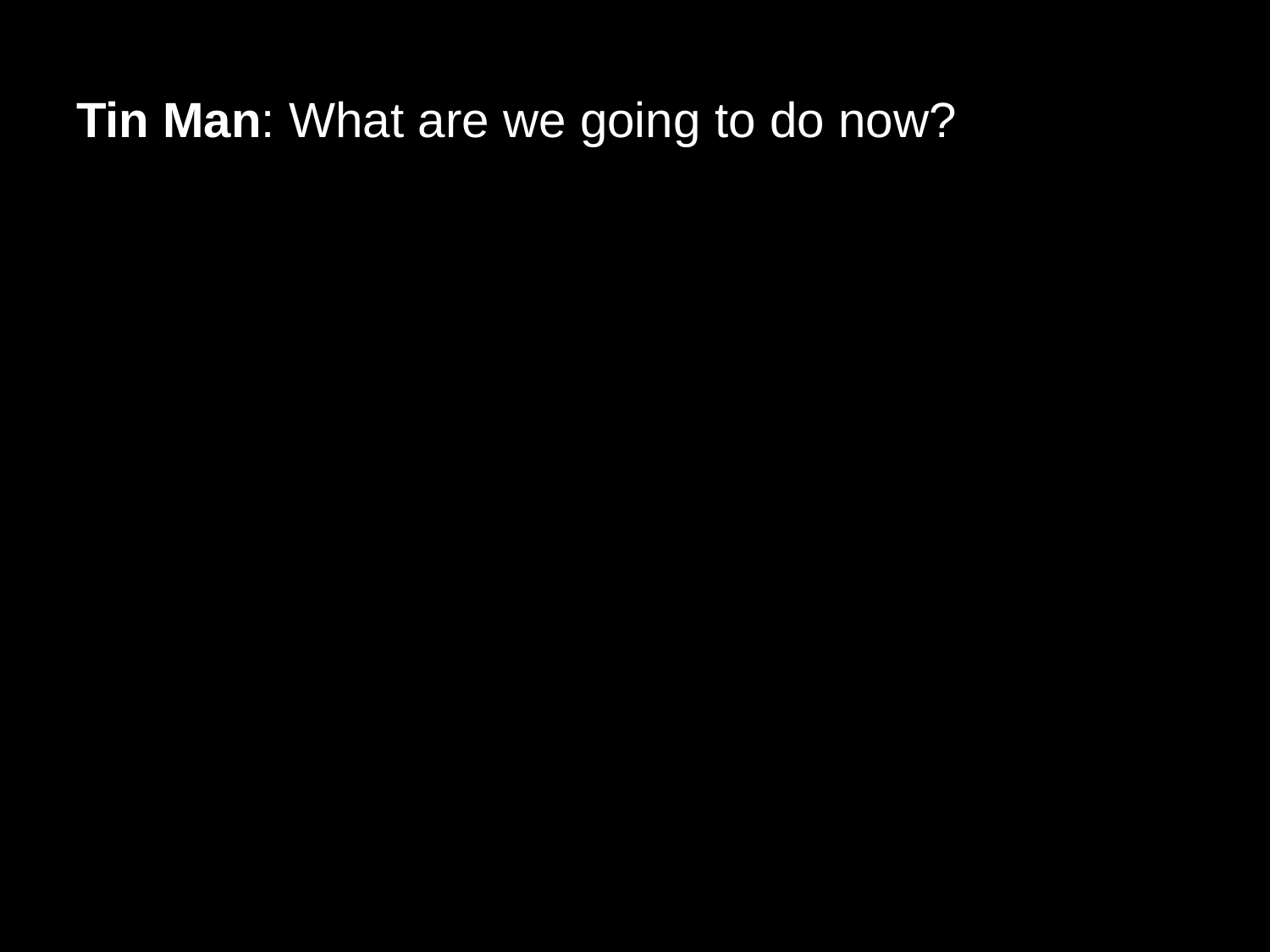

# Tin Man: What are we going to do now?